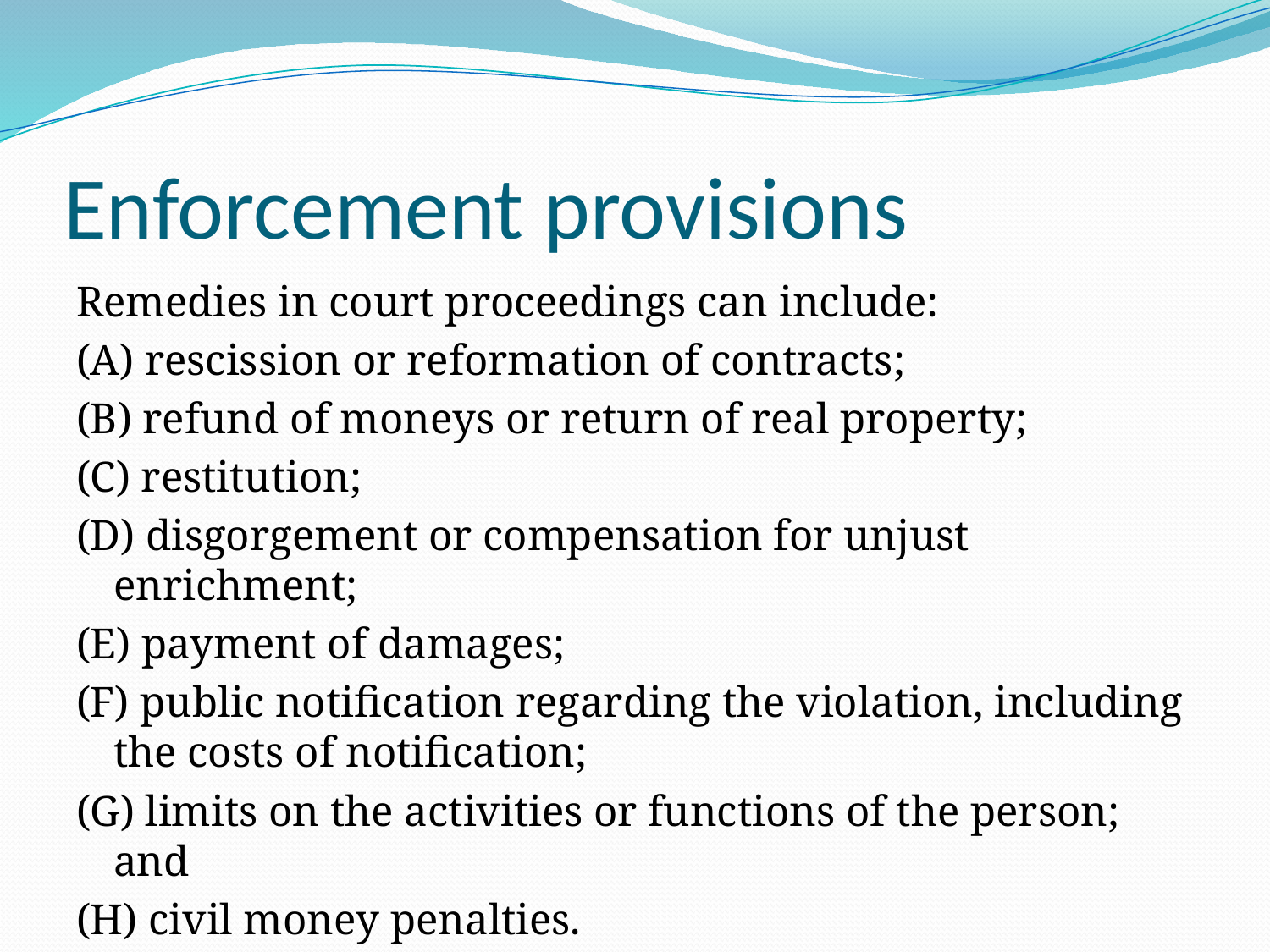

Enforcement provisions
Remedies in court proceedings can include:
(A) rescission or reformation of contracts;
(B) refund of moneys or return of real property;
(C) restitution;
(D) disgorgement or compensation for unjust enrichment;
(E) payment of damages;
(F) public notification regarding the violation, including the costs of notification;
(G) limits on the activities or functions of the person; and
(H) civil money penalties.